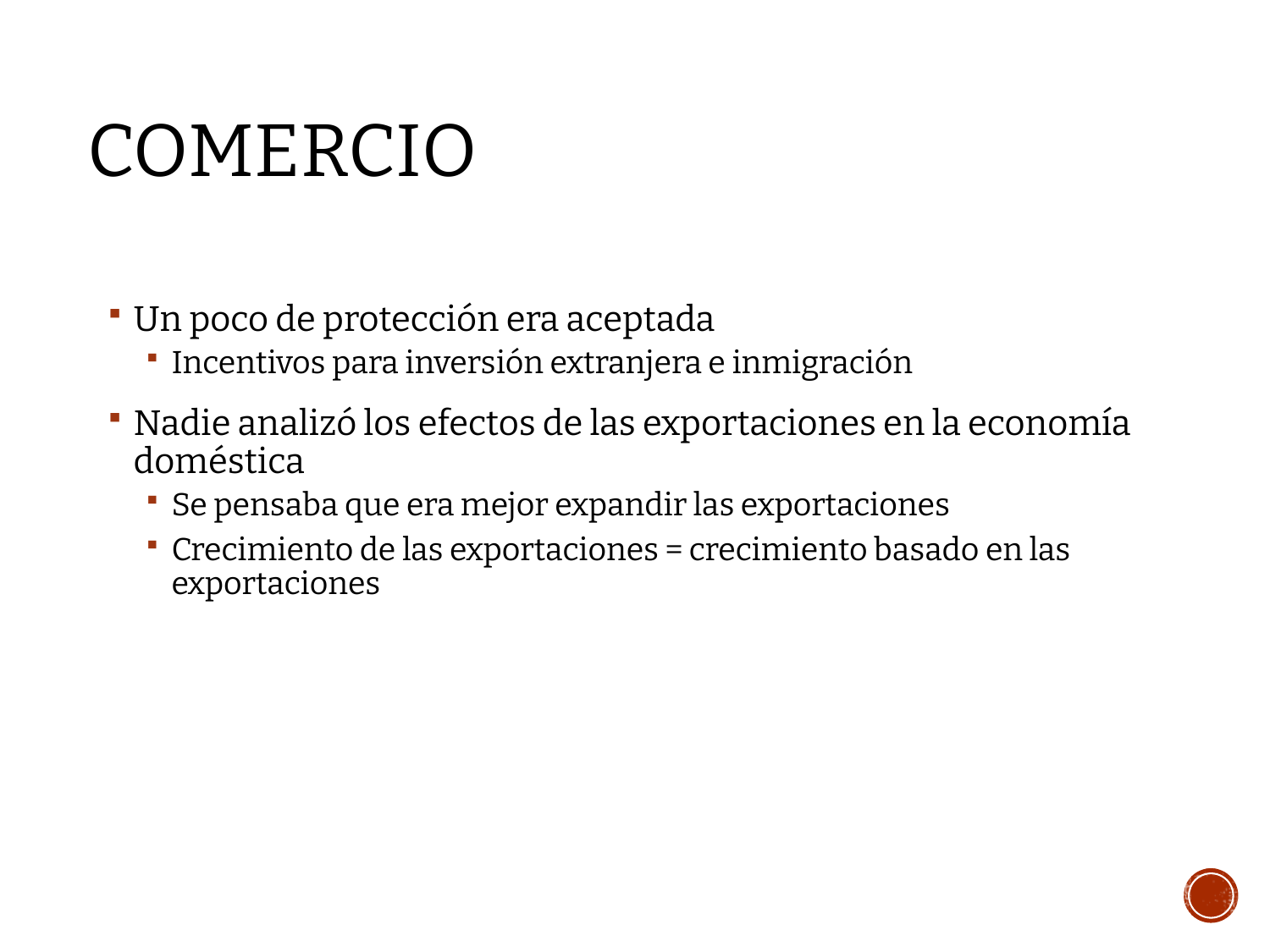

# COMERCIO
Un poco de protección era aceptada
Incentivos para inversión extranjera e inmigración
Nadie analizó los efectos de las exportaciones en la economía doméstica
Se pensaba que era mejor expandir las exportaciones
Crecimiento de las exportaciones = crecimiento basado en las exportaciones